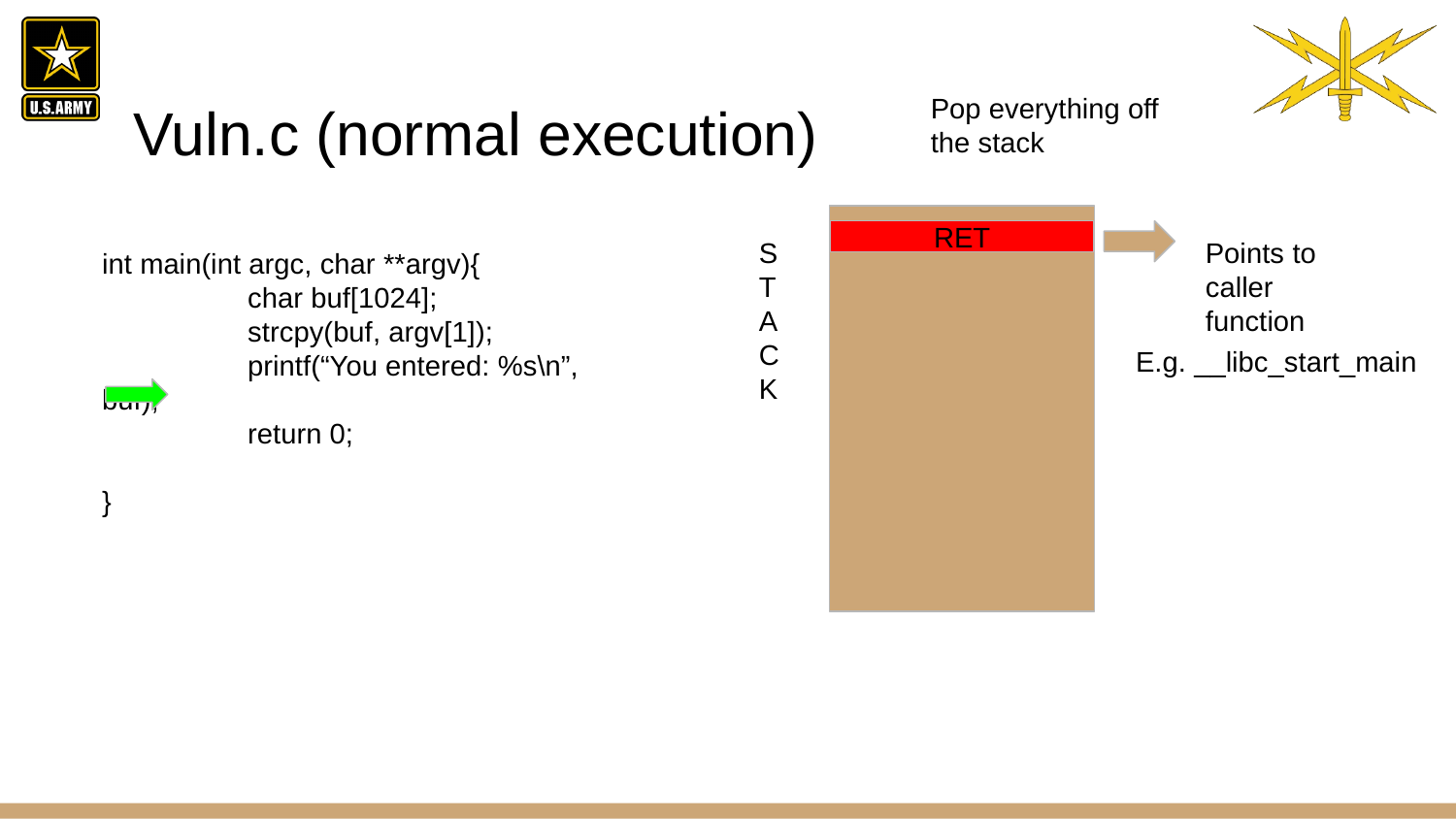

# Vuln.c (normal execution)
Pop everything off the stack

STACK
RET
Points to caller function

int main(int argc, char **argv){
	char buf[1024];
	strcpy(buf, argv[1]);
	printf(“You entered: %s\n”, buf);
	return 0;

}
E.g. __libc_start_main